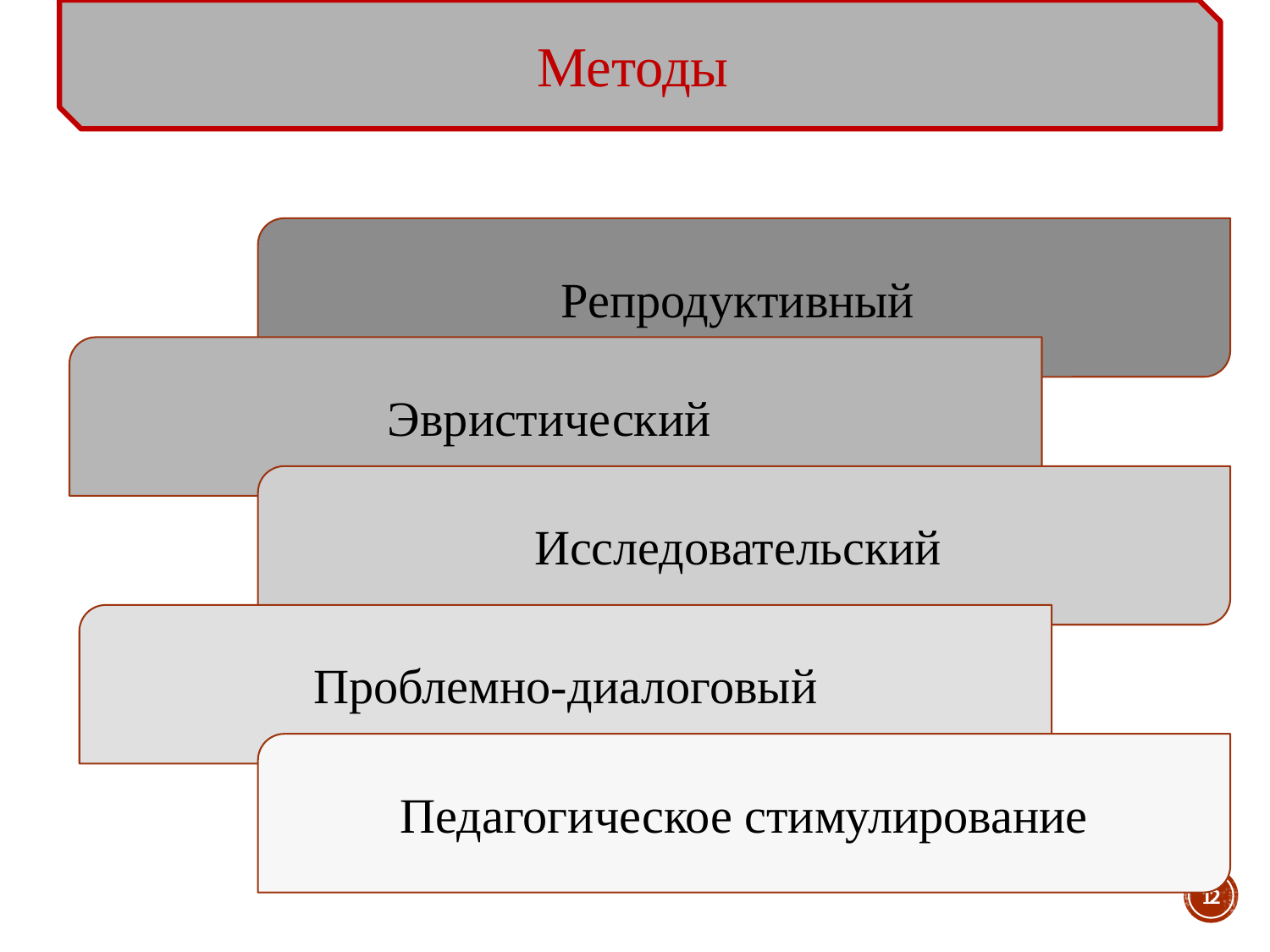

Методы
Репродуктивный
Эвристический
Исследовательский
Проблемно-диалоговый
Педагогическое стимулирование
12